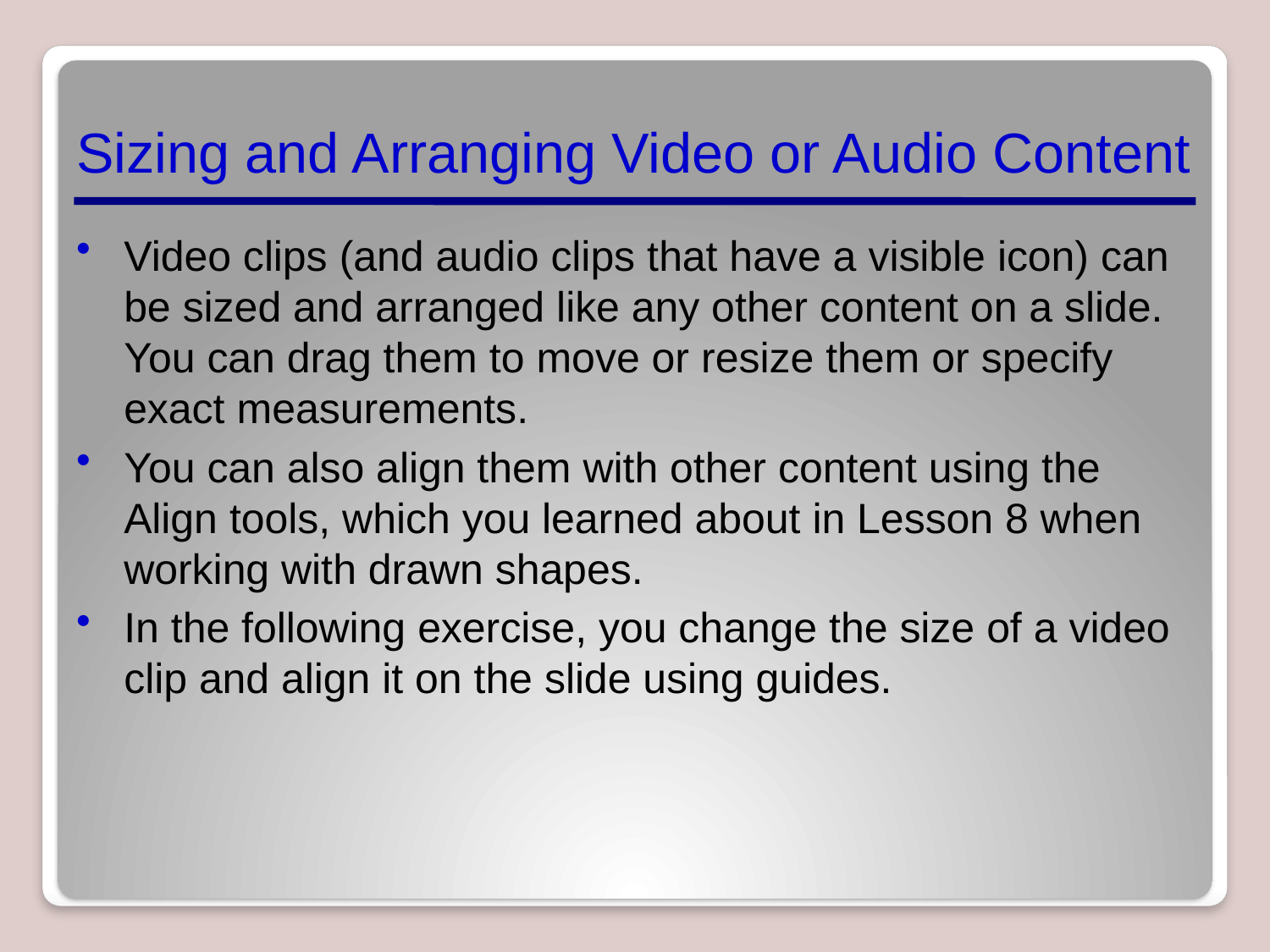

# Sizing and Arranging Video or Audio Content
Video clips (and audio clips that have a visible icon) can be sized and arranged like any other content on a slide. You can drag them to move or resize them or specify exact measurements.
You can also align them with other content using the Align tools, which you learned about in Lesson 8 when working with drawn shapes.
In the following exercise, you change the size of a video clip and align it on the slide using guides.